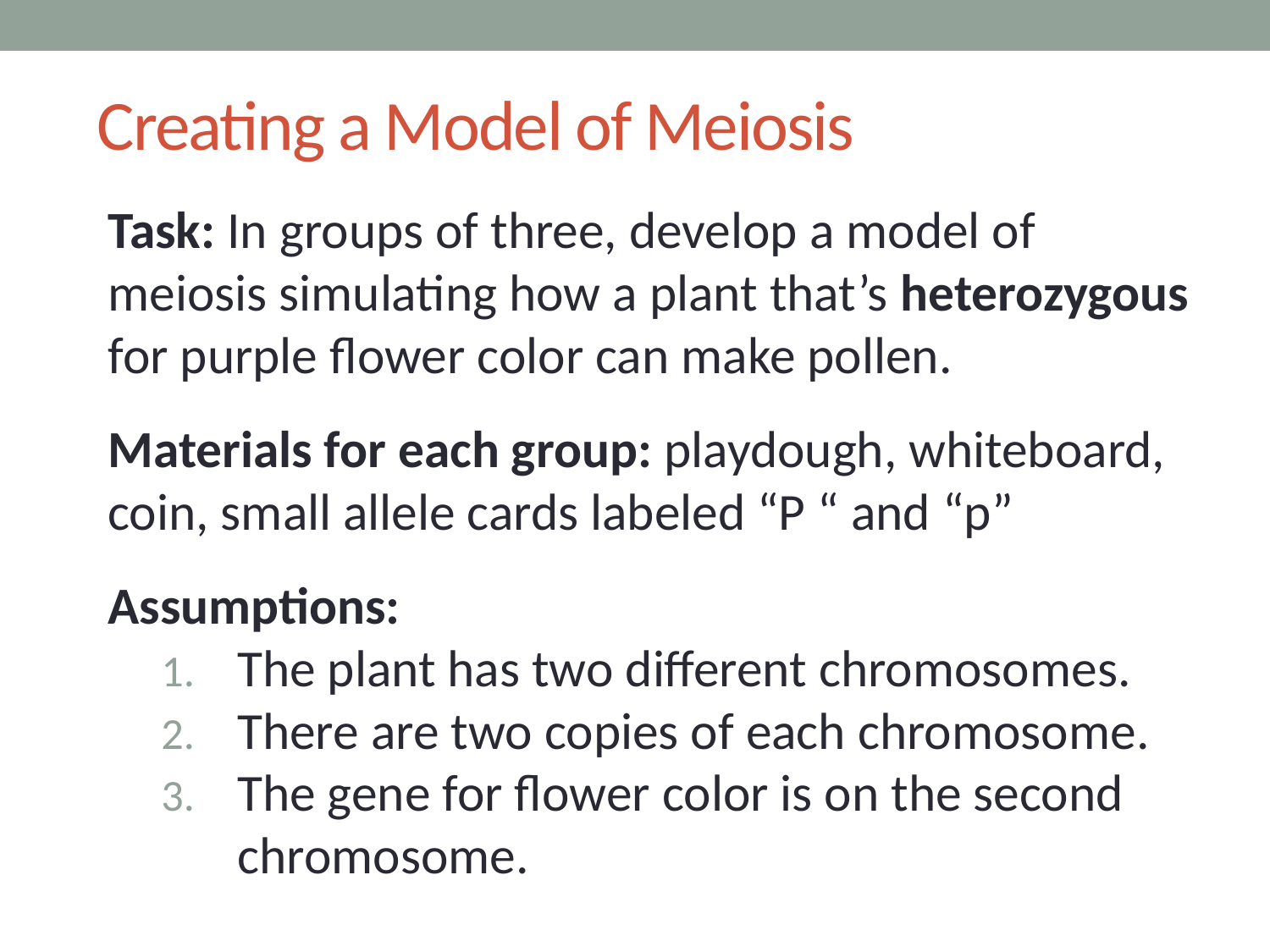

# Creating a Model of Meiosis
Task: In groups of three, develop a model of meiosis simulating how a plant that’s heterozygous for purple flower color can make pollen.
Materials for each group: playdough, whiteboard, coin, small allele cards labeled “P “ and “p”
Assumptions:
The plant has two different chromosomes.
There are two copies of each chromosome.
The gene for flower color is on the second chromosome.